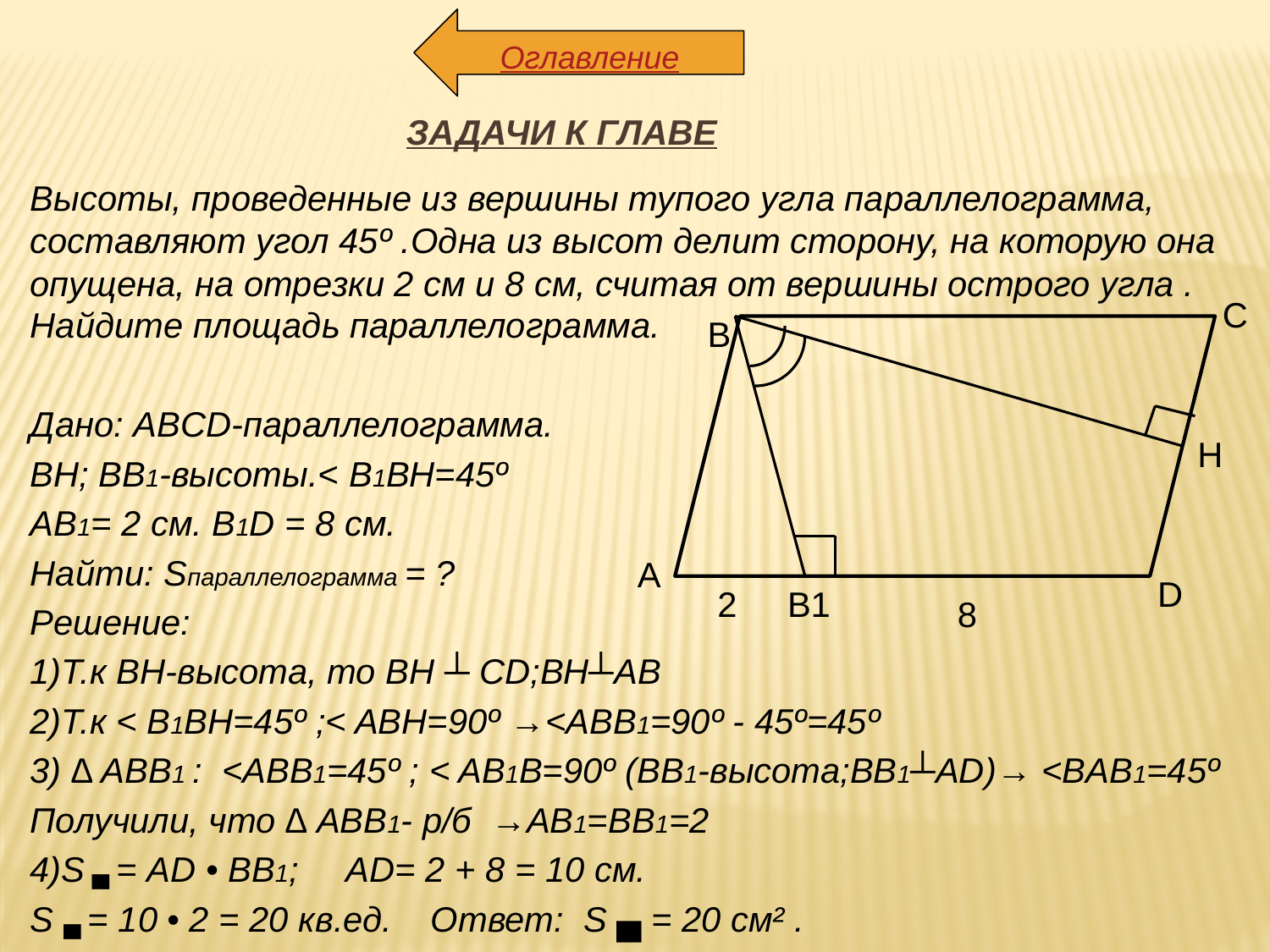

Оглавление
# Задачи к главе
Высоты, проведенные из вершины тупого угла параллелограмма, составляют угол 45º .Одна из высот делит сторону, на которую она опущена, на отрезки 2 см и 8 см, считая от вершины острого угла . Найдите площадь параллелограмма.

Дано: ABCD-параллелограмма.
BH; BB1-высоты.< B1BH=45º
AB1= 2 см. B1D = 8 см.
Найти: Sпараллелограмма = ?
Решение:
1)Т.к BH-высота, то BH ┴ CD;BH┴AB
2)Т.к < B1BH=45º ;< ABH=90º →<ABB1=90º - 45º=45º
3) ∆ ABB1 :  <ABB1=45º ; < AB1B=90º (BB1-высота;BB1┴AD)→ <BAB1=45º
Получили, что ∆ ABB1- р/б  →AB1=BB1=2
4)S ▄ = AD • BB1;     AD= 2 + 8 = 10 см.
S ▄ = 10 • 2 = 20 кв.ед.    Ответ:  S ▄ = 20 см² .

C
B

H
A
D
2
B1
8